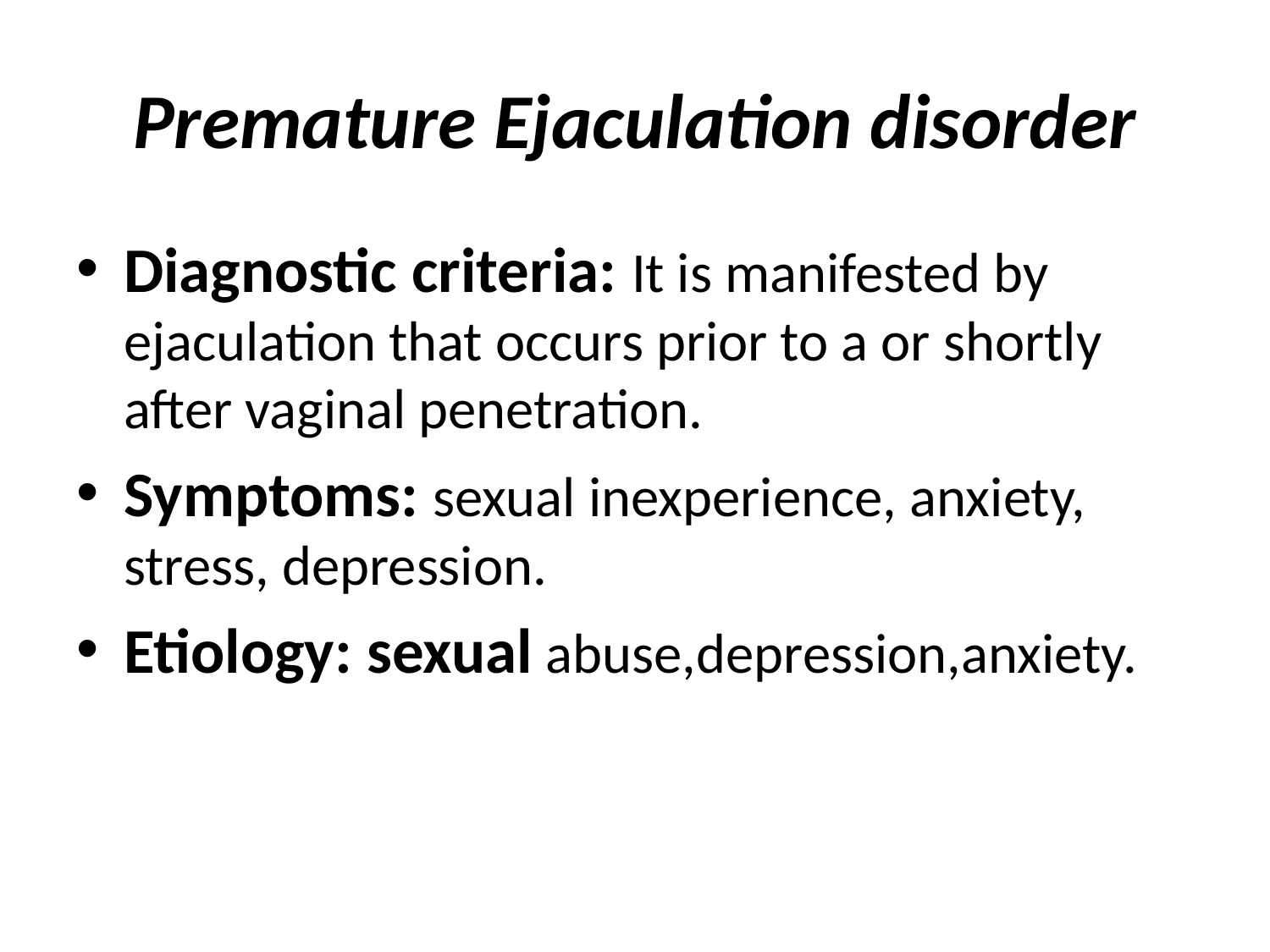

# Premature Ejaculation disorder
Diagnostic criteria: It is manifested by ejaculation that occurs prior to a or shortly  after vaginal penetration.
Symptoms: sexual inexperience, anxiety, stress, depression.
Etiology: sexual abuse,depression,anxiety.